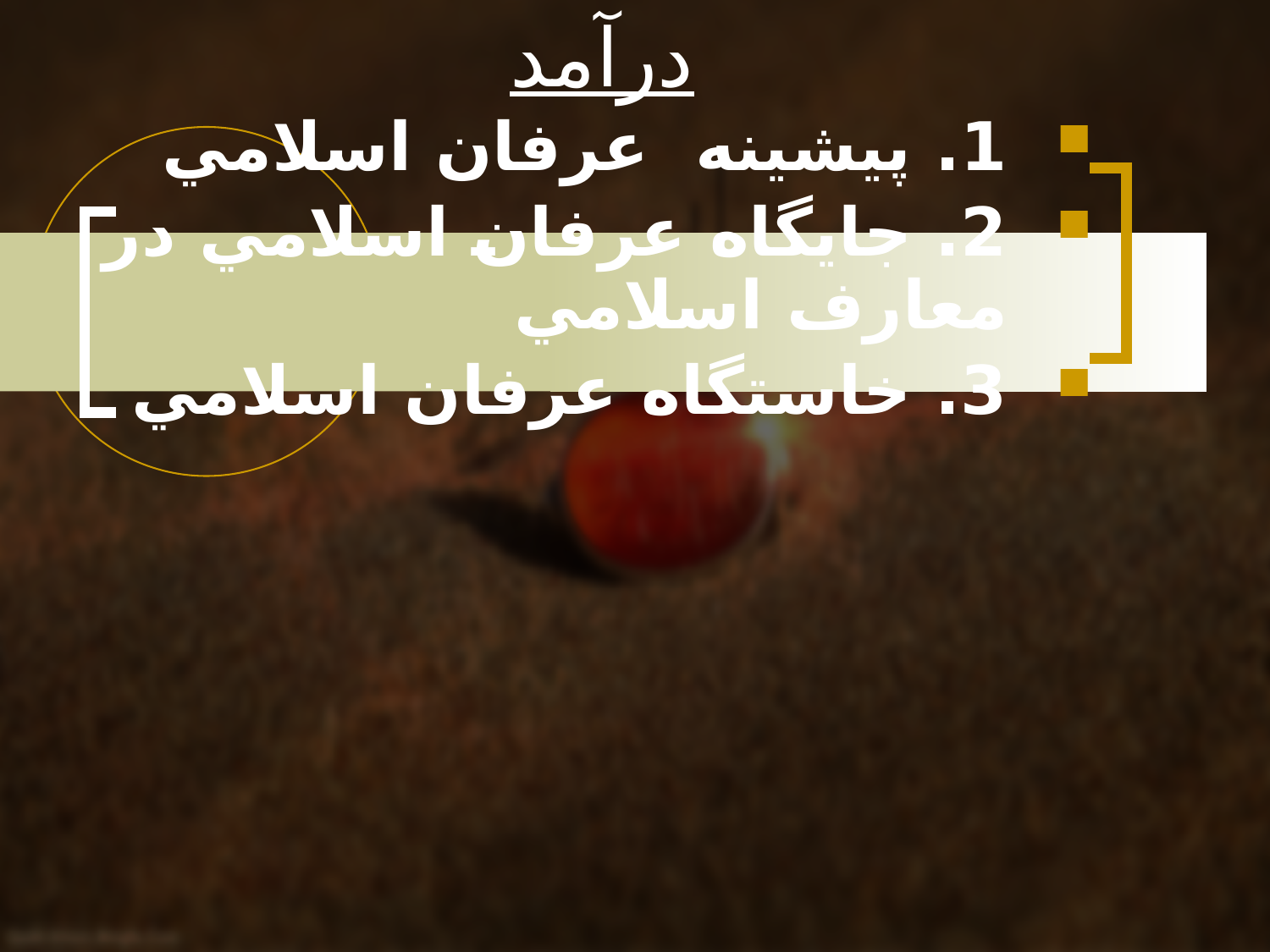

درآمد
1. پيشينه  عرفان اسلامي
2. جايگاه عرفان اسلامي در معارف اسلامي
3. خاستگاه عرفان اسلامي